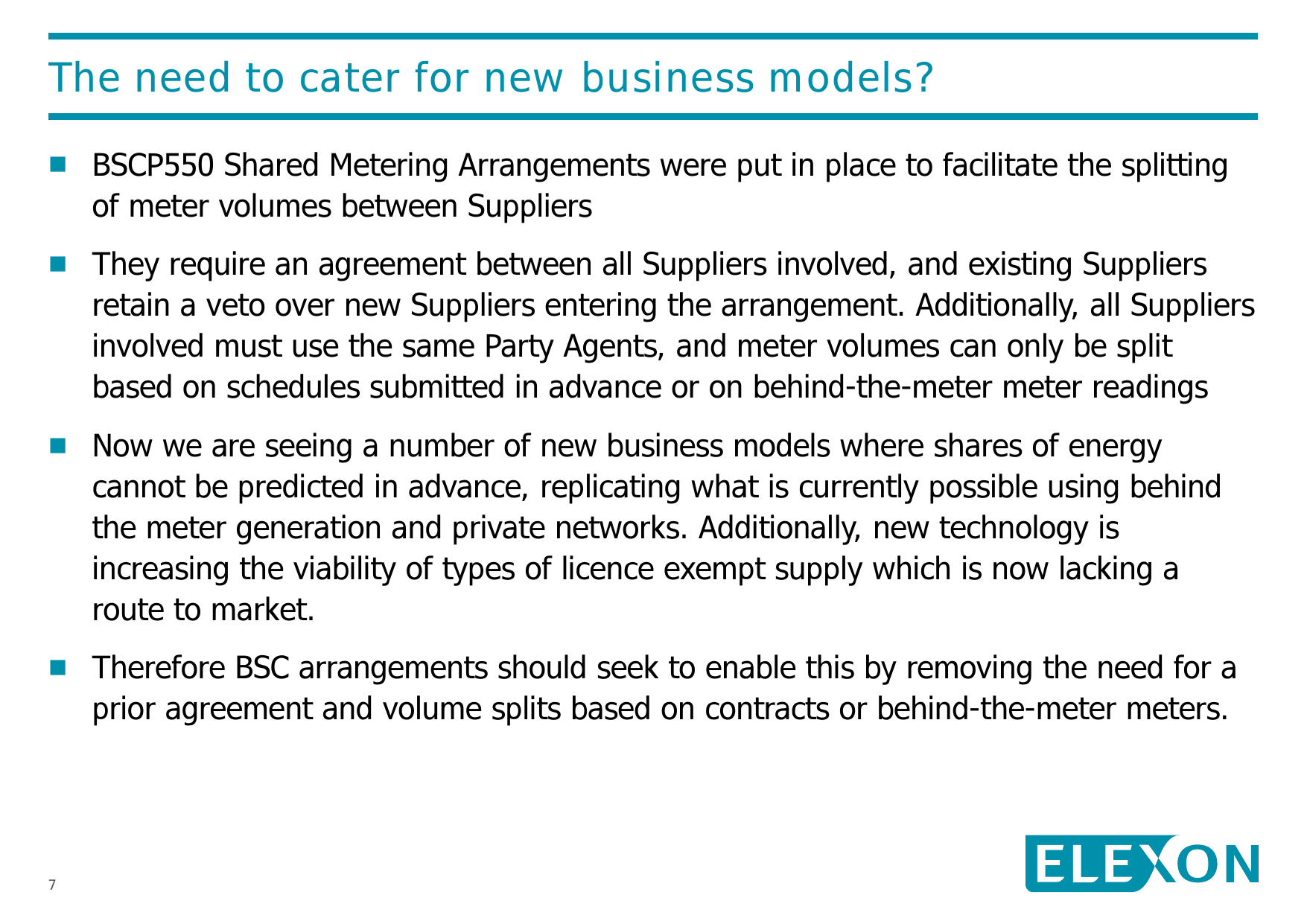

# The need to cater for new business models?
BSCP550 Shared Metering Arrangements were put in place to facilitate the splitting of meter volumes between Suppliers
They require an agreement between all Suppliers involved, and existing Suppliers retain a veto over new Suppliers entering the arrangement. Additionally, all Suppliers involved must use the same Party Agents, and meter volumes can only be split based on schedules submitted in advance or on behind-the-meter meter readings
Now we are seeing a number of new business models where shares of energy cannot be predicted in advance, replicating what is currently possible using behind the meter generation and private networks. Additionally, new technology is increasing the viability of types of licence exempt supply which is now lacking a route to market.
Therefore BSC arrangements should seek to enable this by removing the need for a prior agreement and volume splits based on contracts or behind-the-meter meters.
7